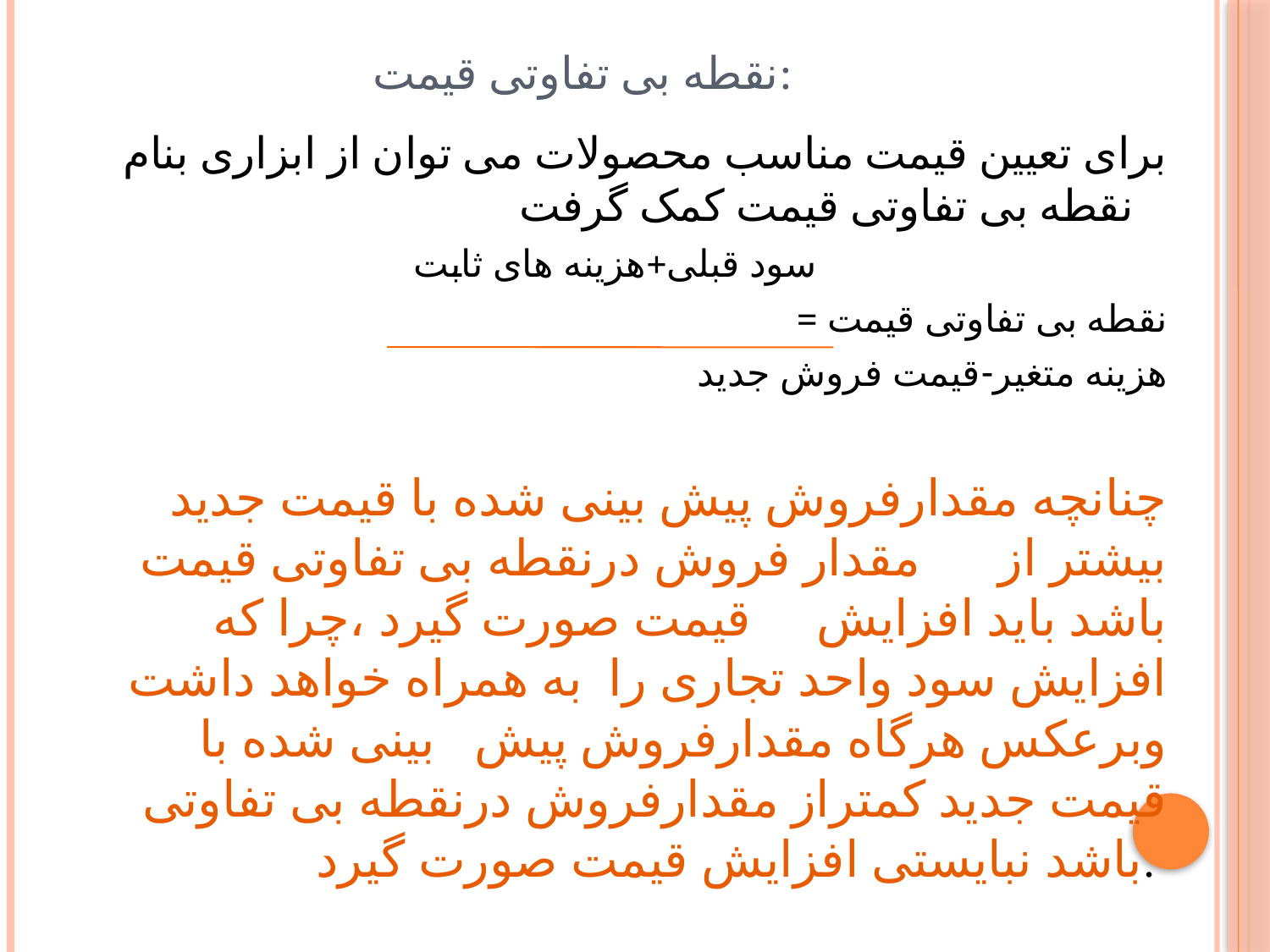

# نقطه بی تفاوتی قیمت:
برای تعیین قیمت مناسب محصولات می توان از ابزاری بنام نقطه بی تفاوتی قیمت کمک گرفت
                                    سود قبلی+هزینه های ثابت
نقطه بی تفاوتی قیمت =
                                 هزینه متغیر-قیمت فروش جدید

 چنانچه مقدارفروش پیش بینی شده با قیمت جدید بیشتر از      مقدار فروش درنقطه بی تفاوتی قیمت باشد باید افزایش     قیمت صورت گیرد ،چرا که افزایش سود واحد تجاری را  به همراه خواهد داشت وبرعکس هرگاه مقدارفروش پیش   بینی شده با قیمت جدید کمتراز مقدارفروش درنقطه بی تفاوتی باشد نبایستی افزایش قیمت صورت گیرد.